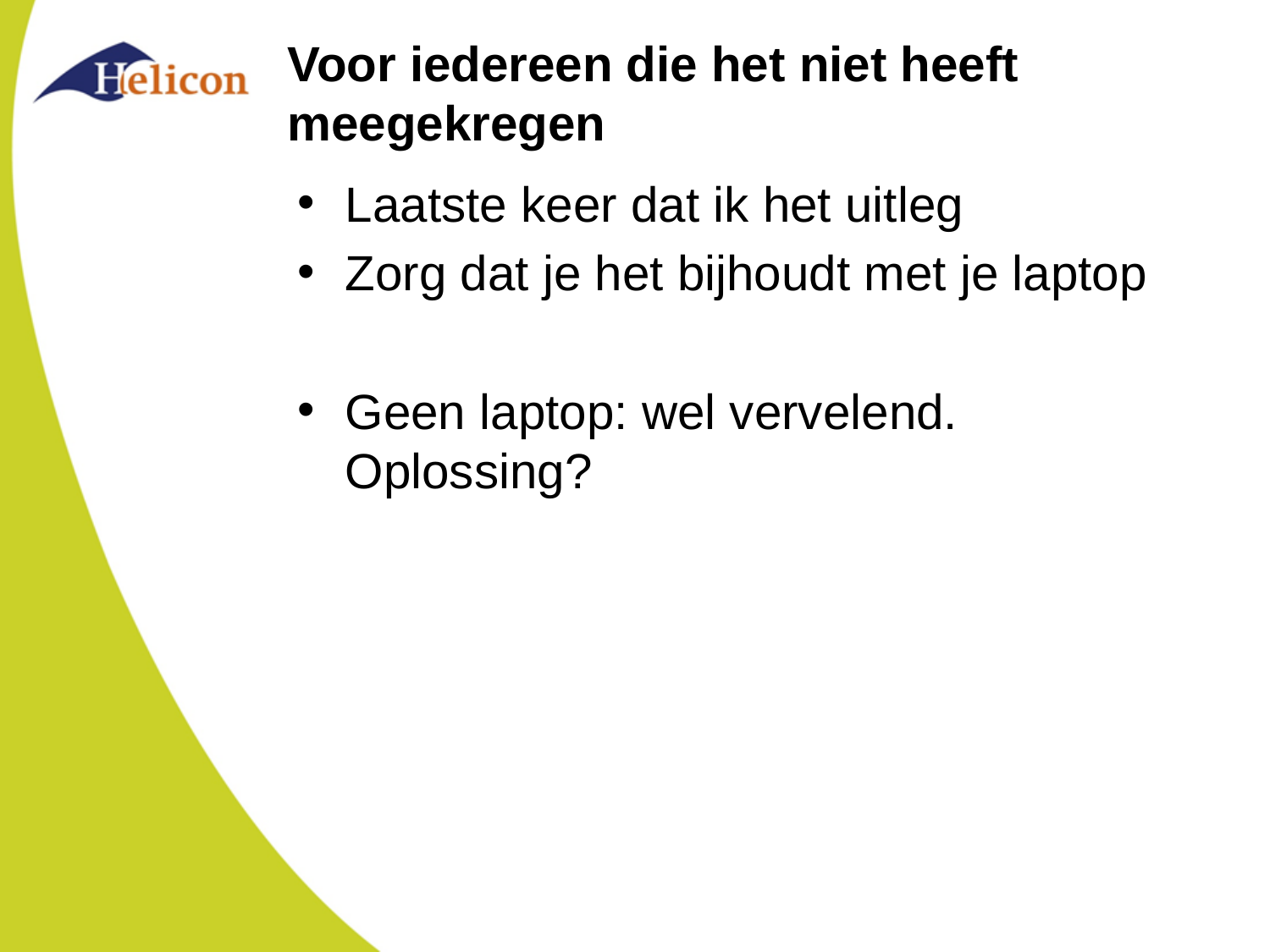

# Voor iedereen die het niet heeft meegekregen
Laatste keer dat ik het uitleg
Zorg dat je het bijhoudt met je laptop

Geen laptop: wel vervelend. Oplossing?